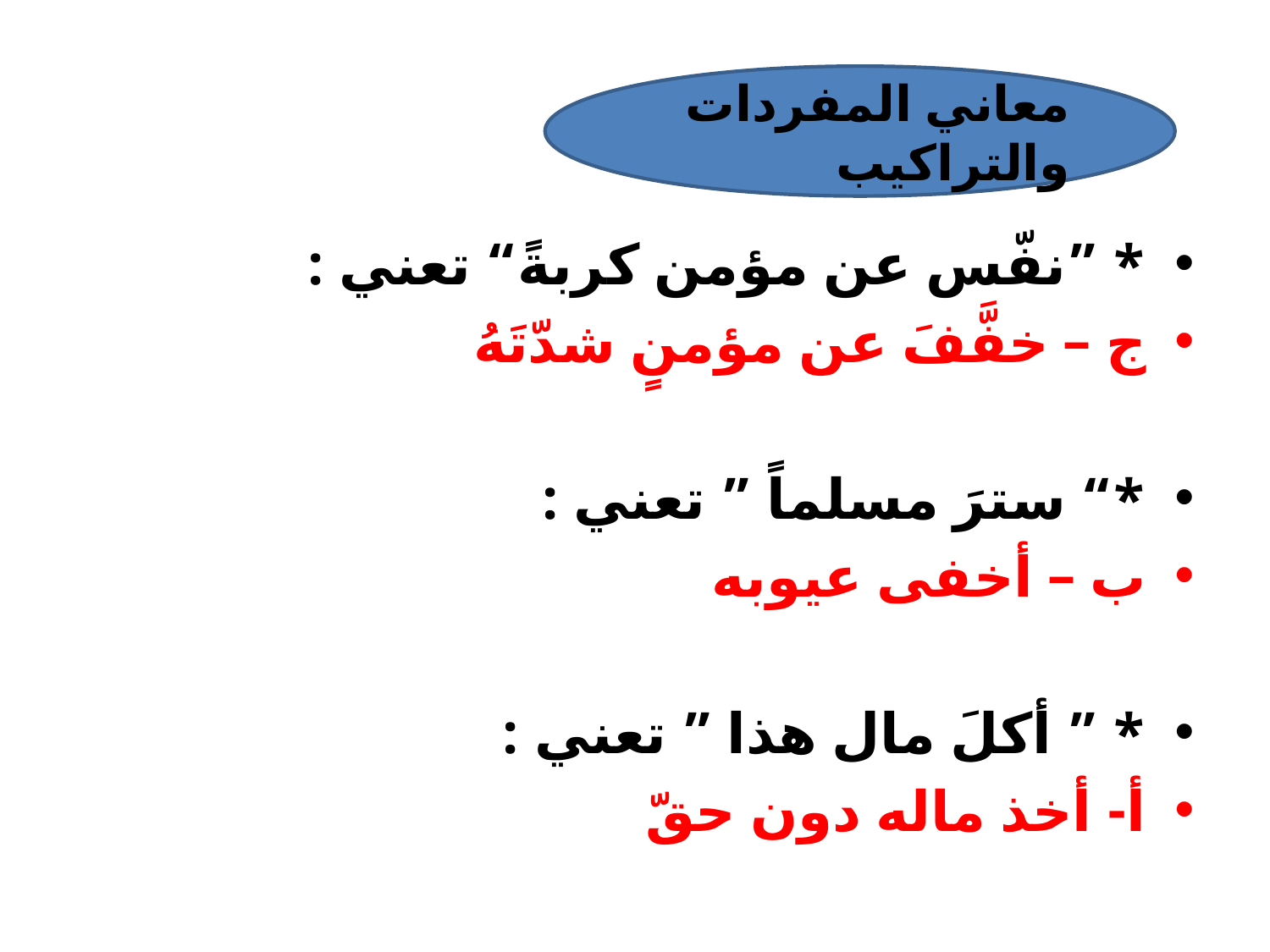

#
معاني المفردات والتراكيب
* ”نفّس عن مؤمن كربةً“ تعني :
ج – خفَّفَ عن مؤمنٍ شدّتَهُ

*“ سترَ مسلماً ” تعني :
ب – أخفى عيوبه

* ” أكلَ مال هذا ” تعني :
أ- أخذ ماله دون حقّ